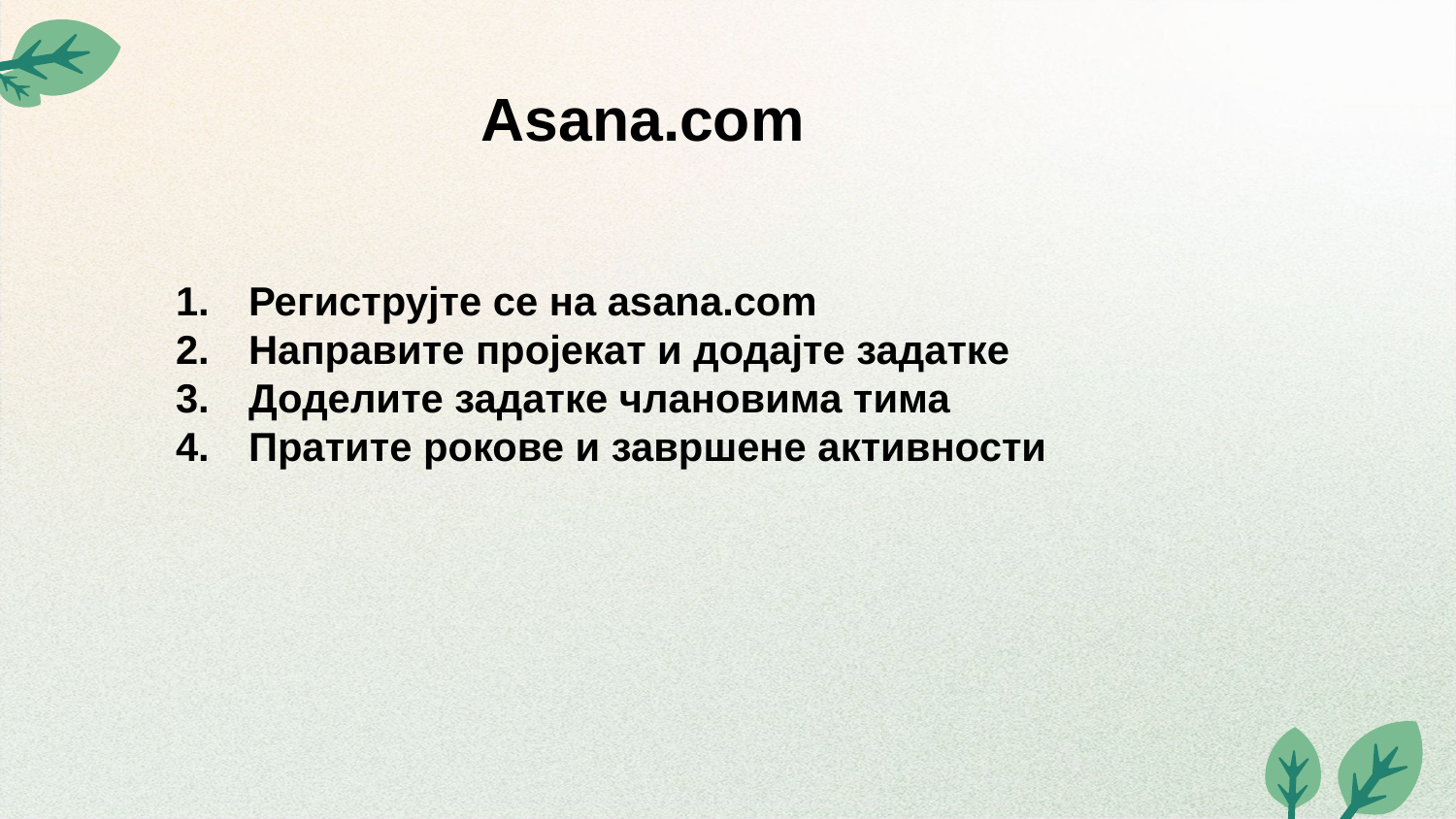

# Asana.com
Региструјте се на asana.com
Направите пројекат и додајте задатке
Доделите задатке члановима тима
Пратите рокове и завршене активности